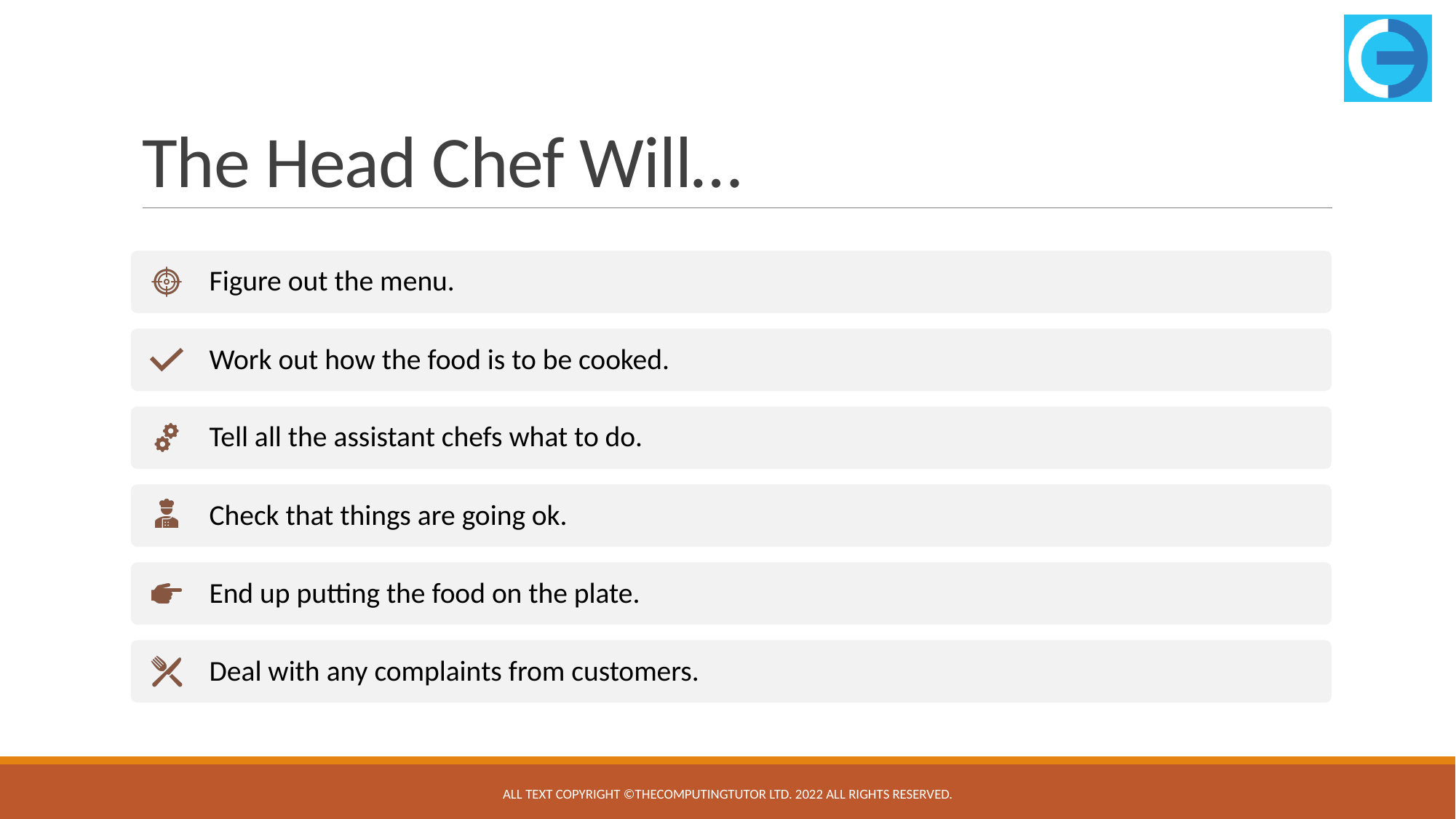

# The Head Chef Will…
Figure out the menu.
Work out how the food is to be cooked.
Tell all the assistant chefs what to do.
Check that things are going ok.
End up putting the food on the plate.
Deal with any complaints from customers.
All text copyright ©TheComputingTutor Ltd. 2022 All rights Reserved.